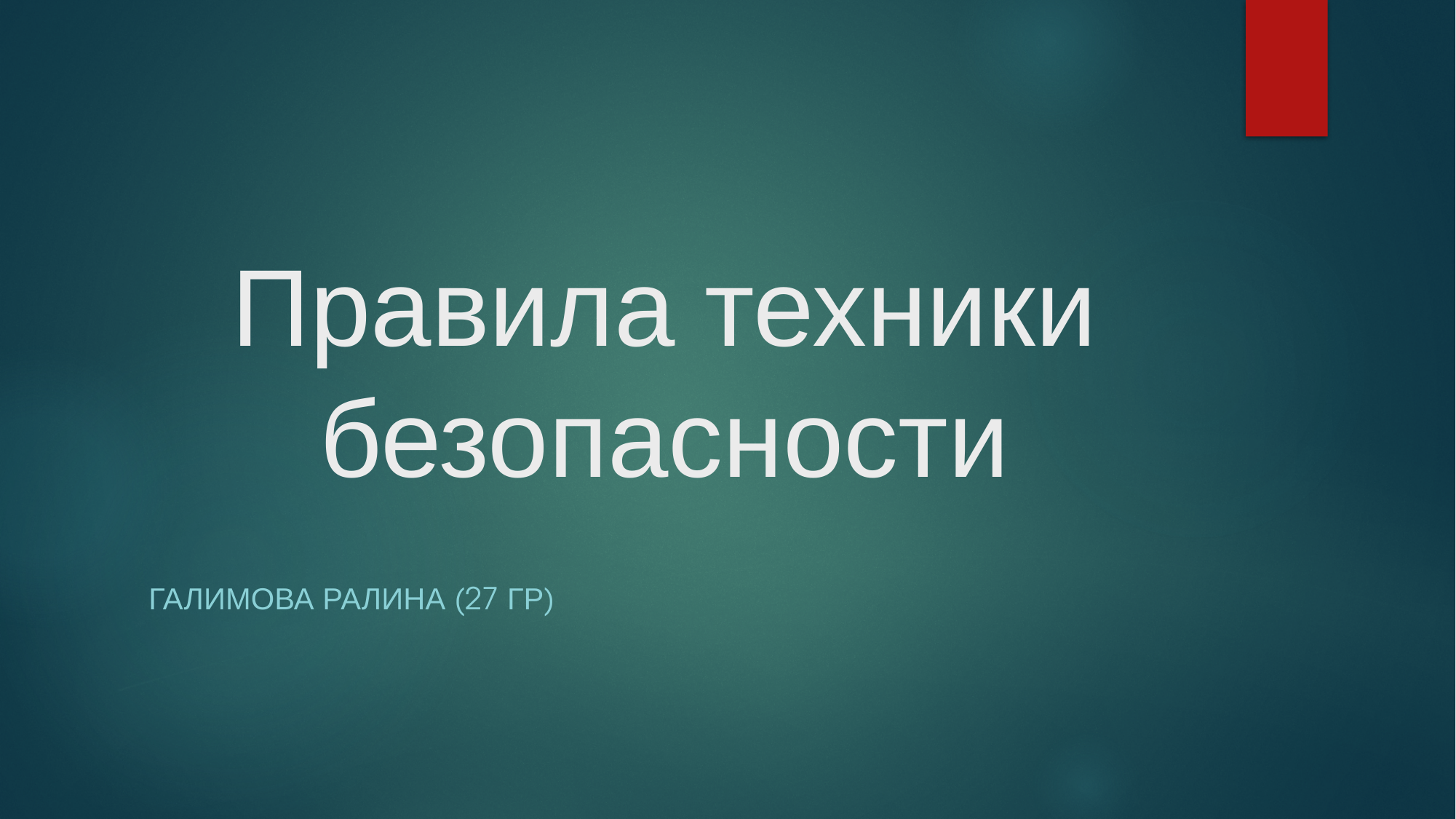

# Правила техники безопасности
Галимова ралина (27 Гр)